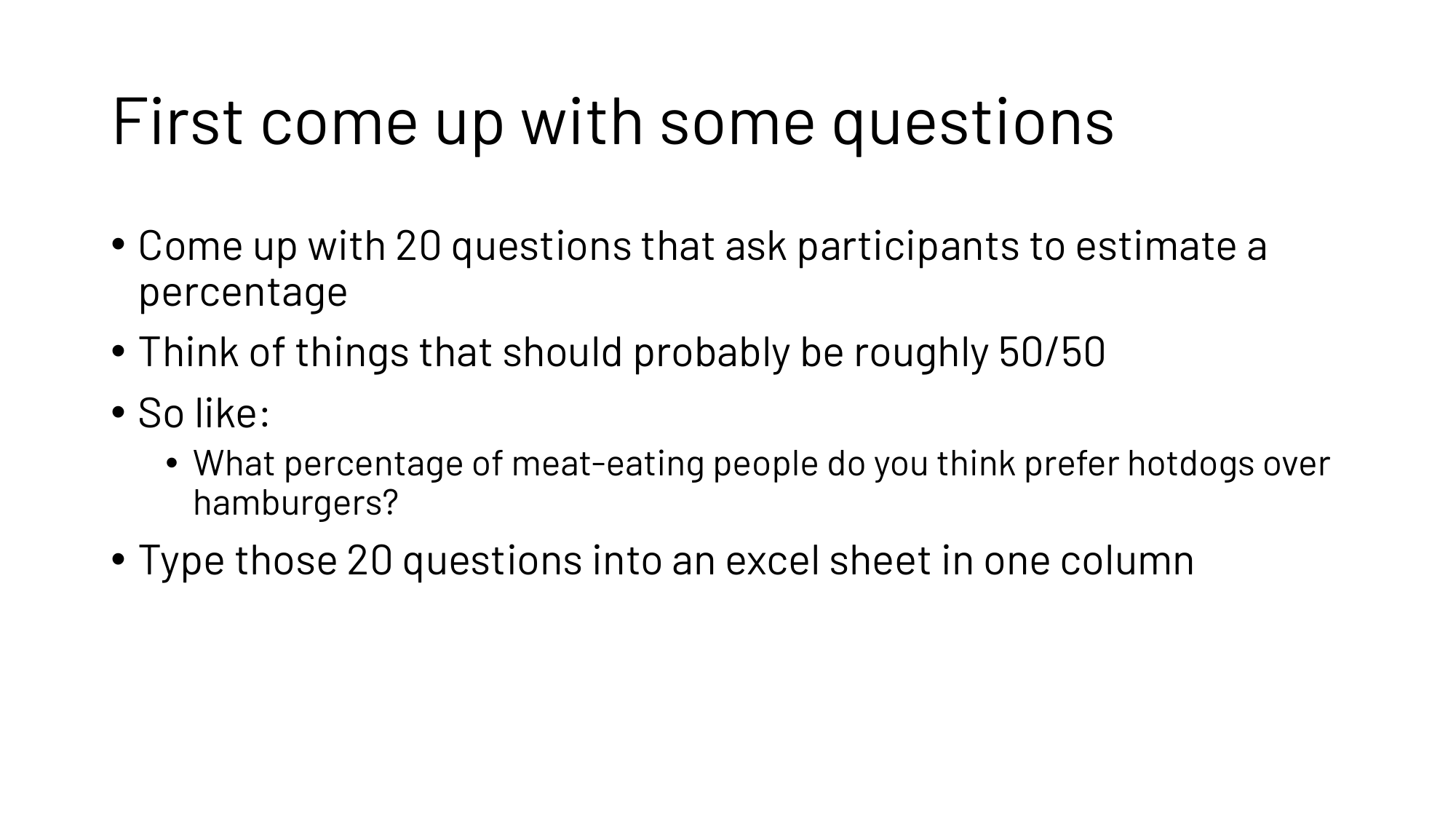

# First come up with some questions
Come up with 20 questions that ask participants to estimate a percentage
Think of things that should probably be roughly 50/50
So like:
What percentage of meat-eating people do you think prefer hotdogs over hamburgers?
Type those 20 questions into an excel sheet in one column